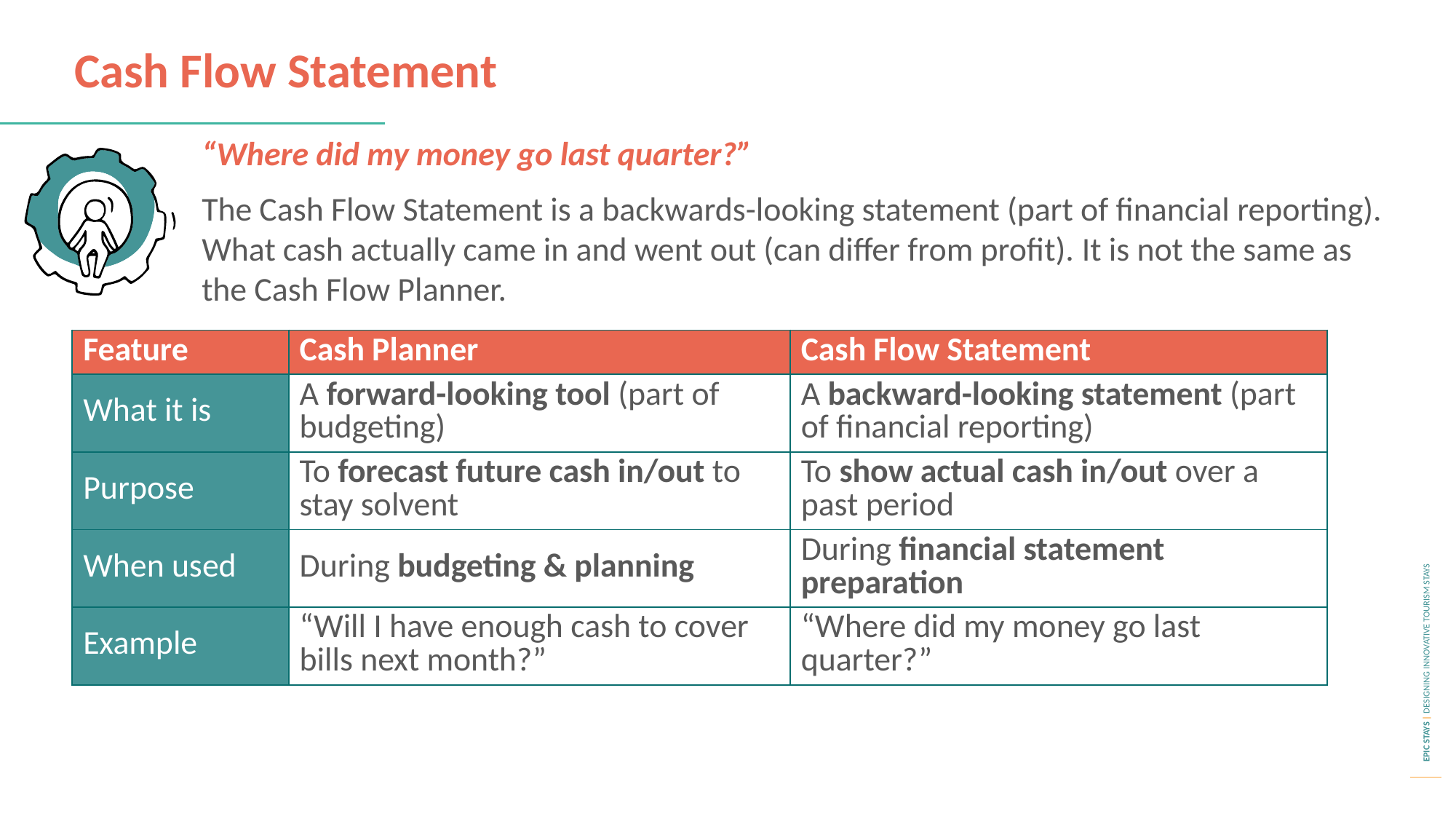

Cash Flow Statement
“Where did my money go last quarter?”
The Cash Flow Statement is a backwards-looking statement (part of financial reporting). What cash actually came in and went out (can differ from profit). It is not the same as the Cash Flow Planner.

| Feature | Cash Planner | Cash Flow Statement |
| --- | --- | --- |
| What it is | A forward-looking tool (part of budgeting) | A backward-looking statement (part of financial reporting) |
| Purpose | To forecast future cash in/out to stay solvent | To show actual cash in/out over a past period |
| When used | During budgeting & planning | During financial statement preparation |
| Example | “Will I have enough cash to cover bills next month?” | “Where did my money go last quarter?” |